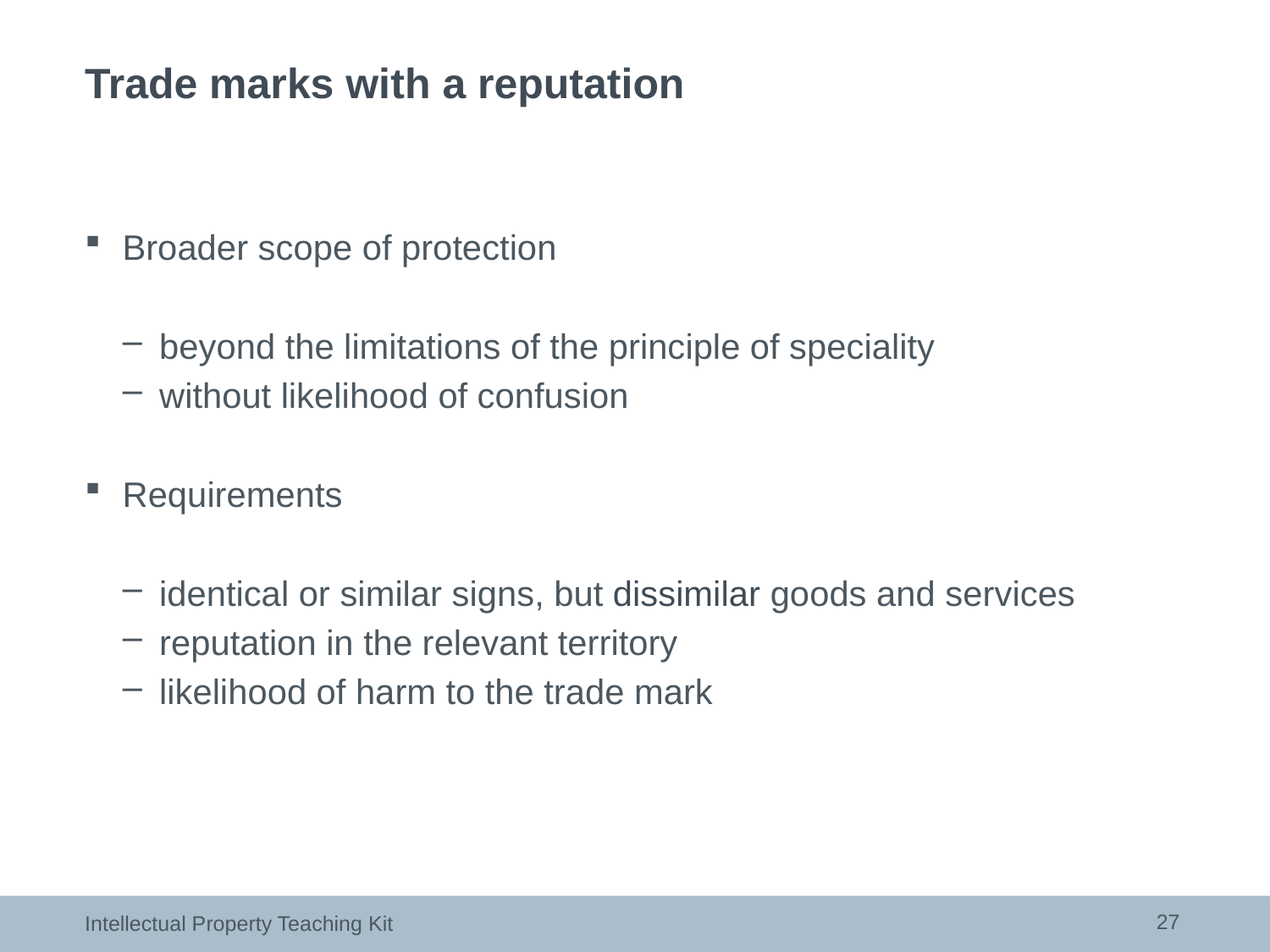

# Trade marks with a reputation
Broader scope of protection

beyond the limitations of the principle of speciality
without likelihood of confusion

Requirements

identical or similar signs, but dissimilar goods and services
reputation in the relevant territory
likelihood of harm to the trade mark

27
Intellectual Property Teaching Kit